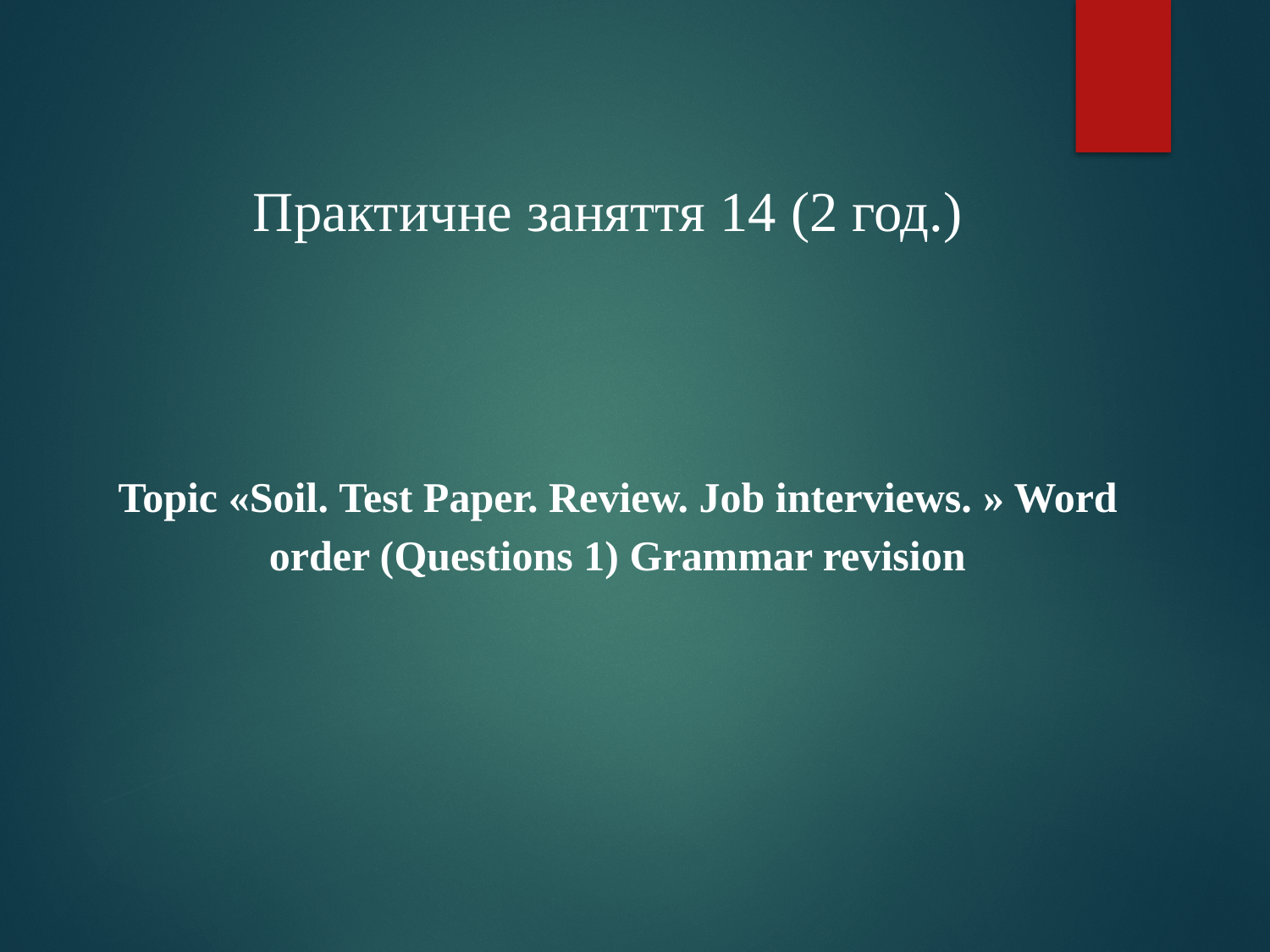

# Практичне заняття 14 (2 год.)
Topic «Soil. Test Paper. Review. Job interviews. » Word order (Questions 1) Grammar revision